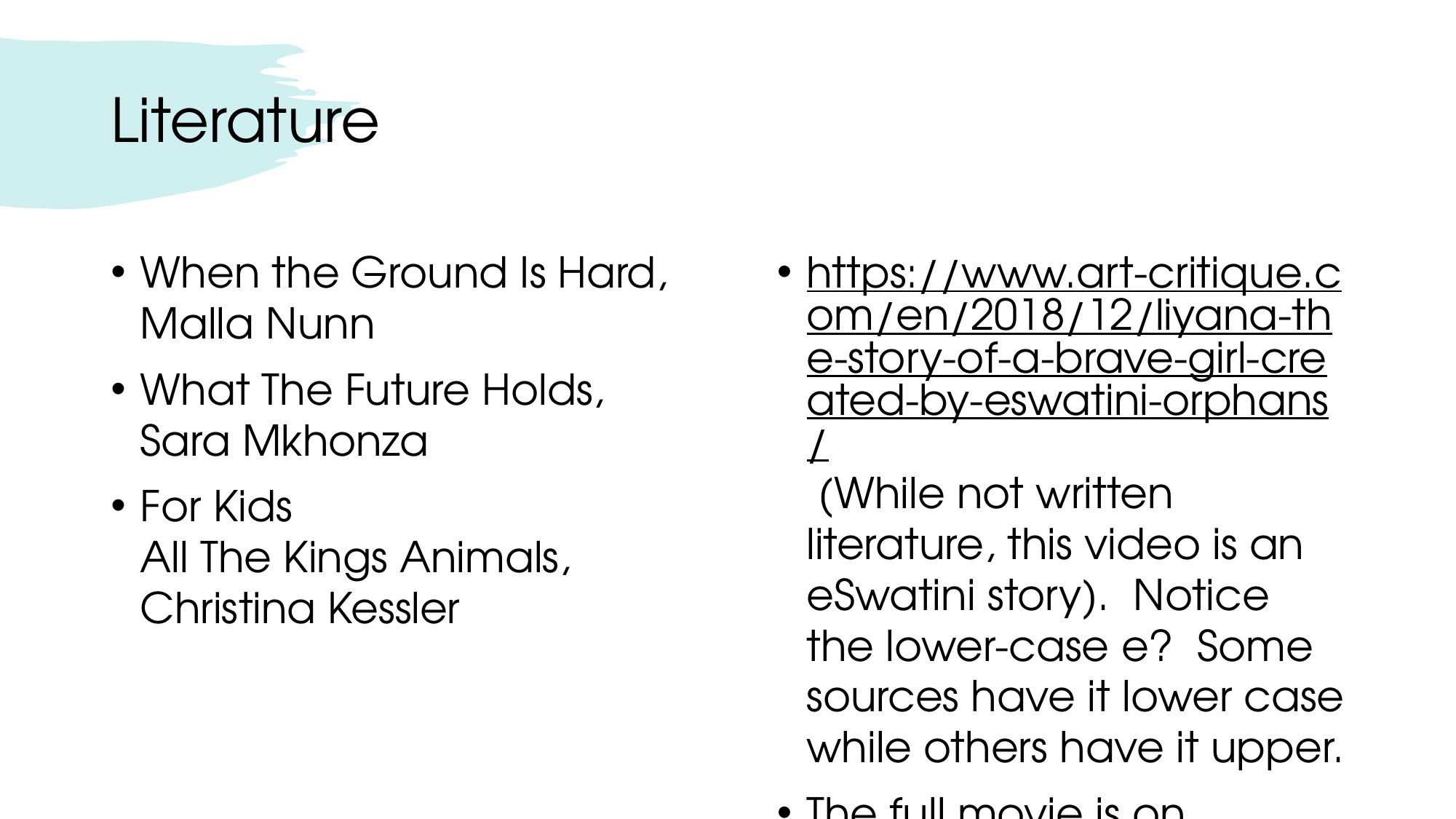

# Literature
When the Ground Is Hard, Malla Nunn
What The Future Holds, Sara Mkhonza
For Kids
All The Kings Animals, Christina Kessler
https://www.art-critique.com/en/2018/12/liyana-the-story-of-a-brave-girl-created-by-eswatini-orphans/ (While not written literature, this video is an eSwatini story).  Notice the lower-case e?  Some sources have it lower case while others have it upper.
The full movie is on Amazon.